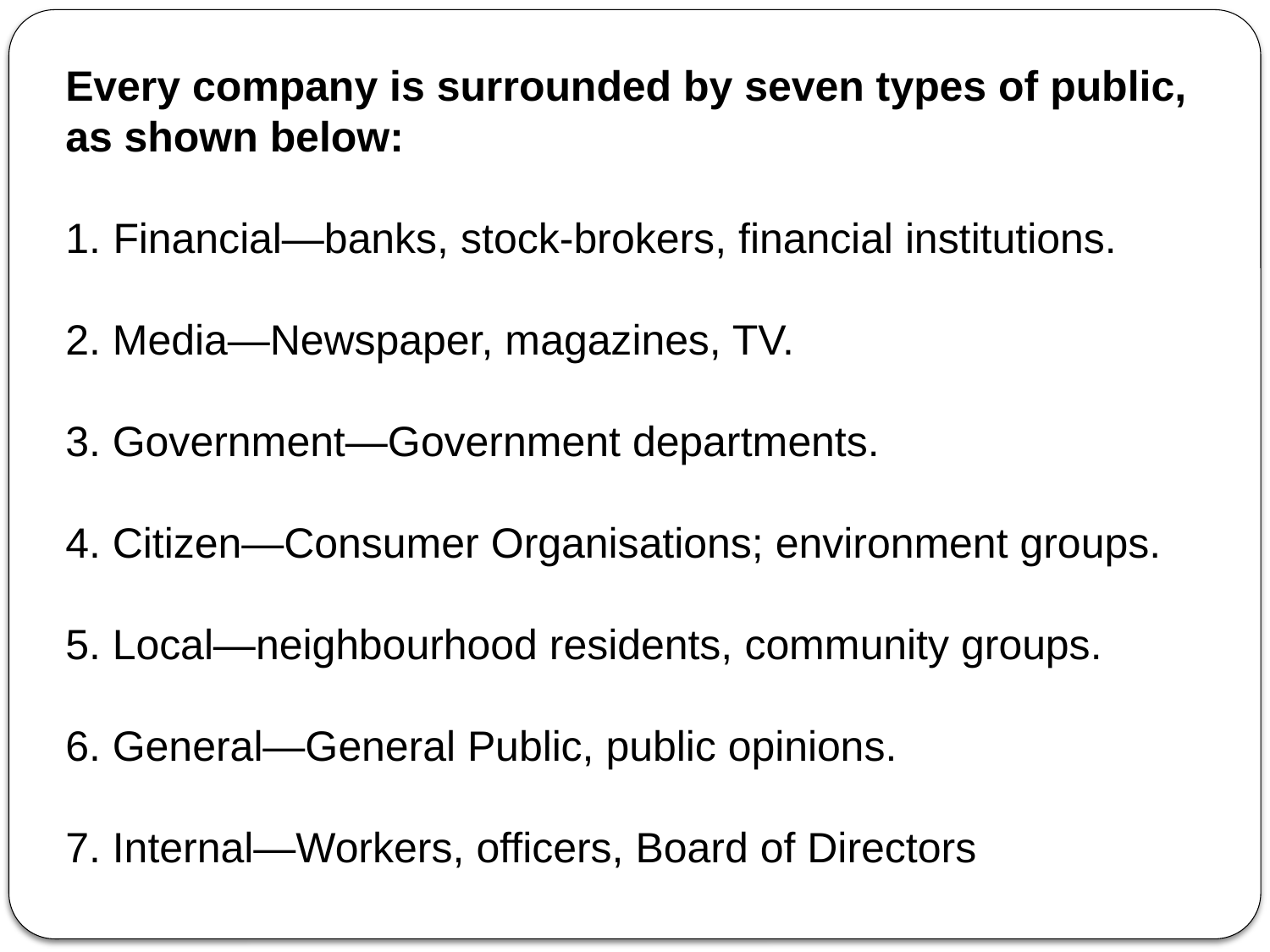

Every company is surrounded by seven types of public, as shown below:

Financial—banks, stock-brokers, financial institutions.

2. Media—Newspaper, magazines, TV.

3. Government—Government departments.

4. Citizen—Consumer Organisations; environment groups.

5. Local—neighbourhood residents, community groups.

6. General—General Public, public opinions.

7. Internal—Workers, officers, Board of Directors